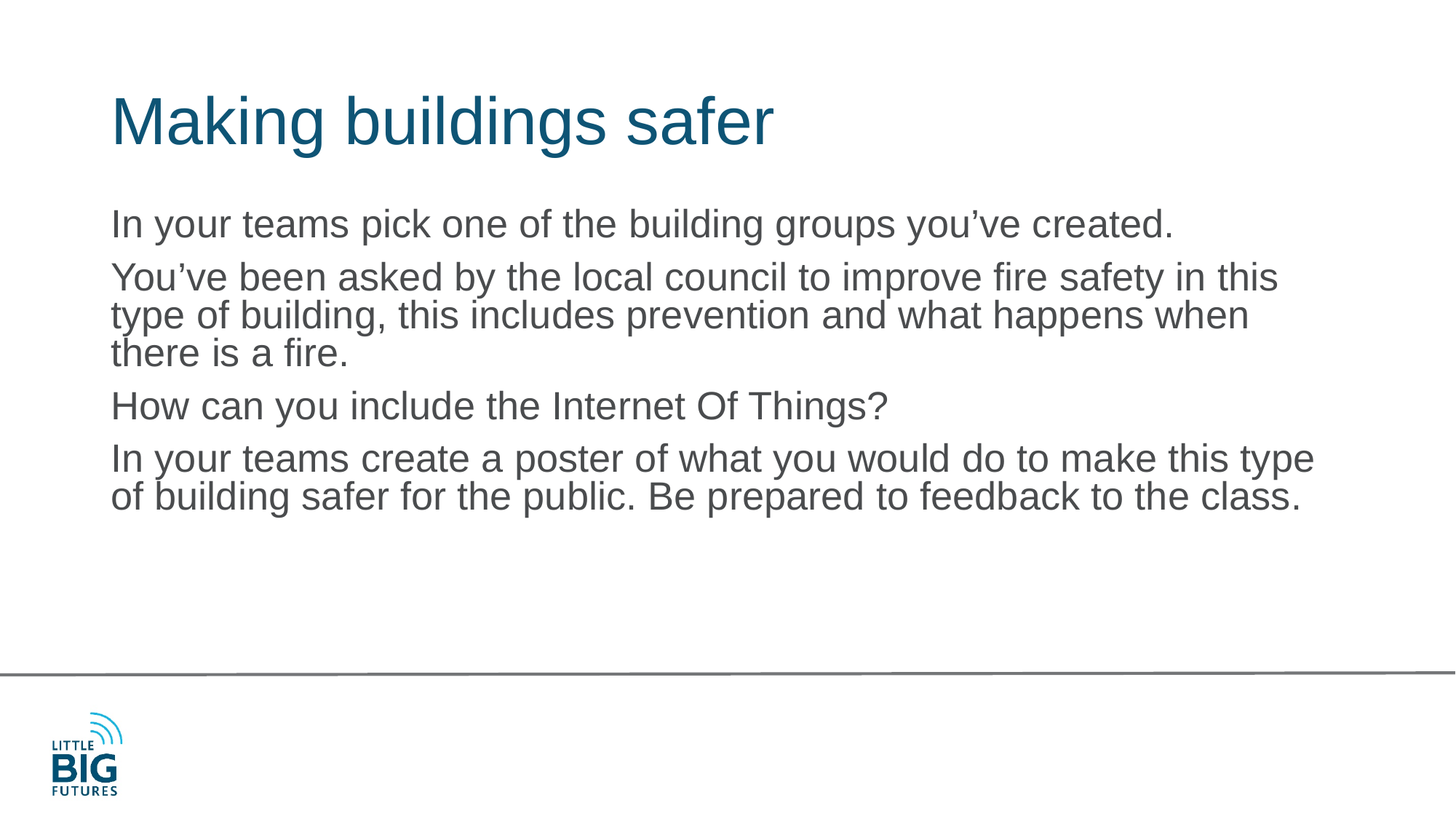

# Making buildings safer
In your teams pick one of the building groups you’ve created.
You’ve been asked by the local council to improve fire safety in this type of building, this includes prevention and what happens when there is a fire.
How can you include the Internet Of Things?
In your teams create a poster of what you would do to make this type of building safer for the public. Be prepared to feedback to the class.